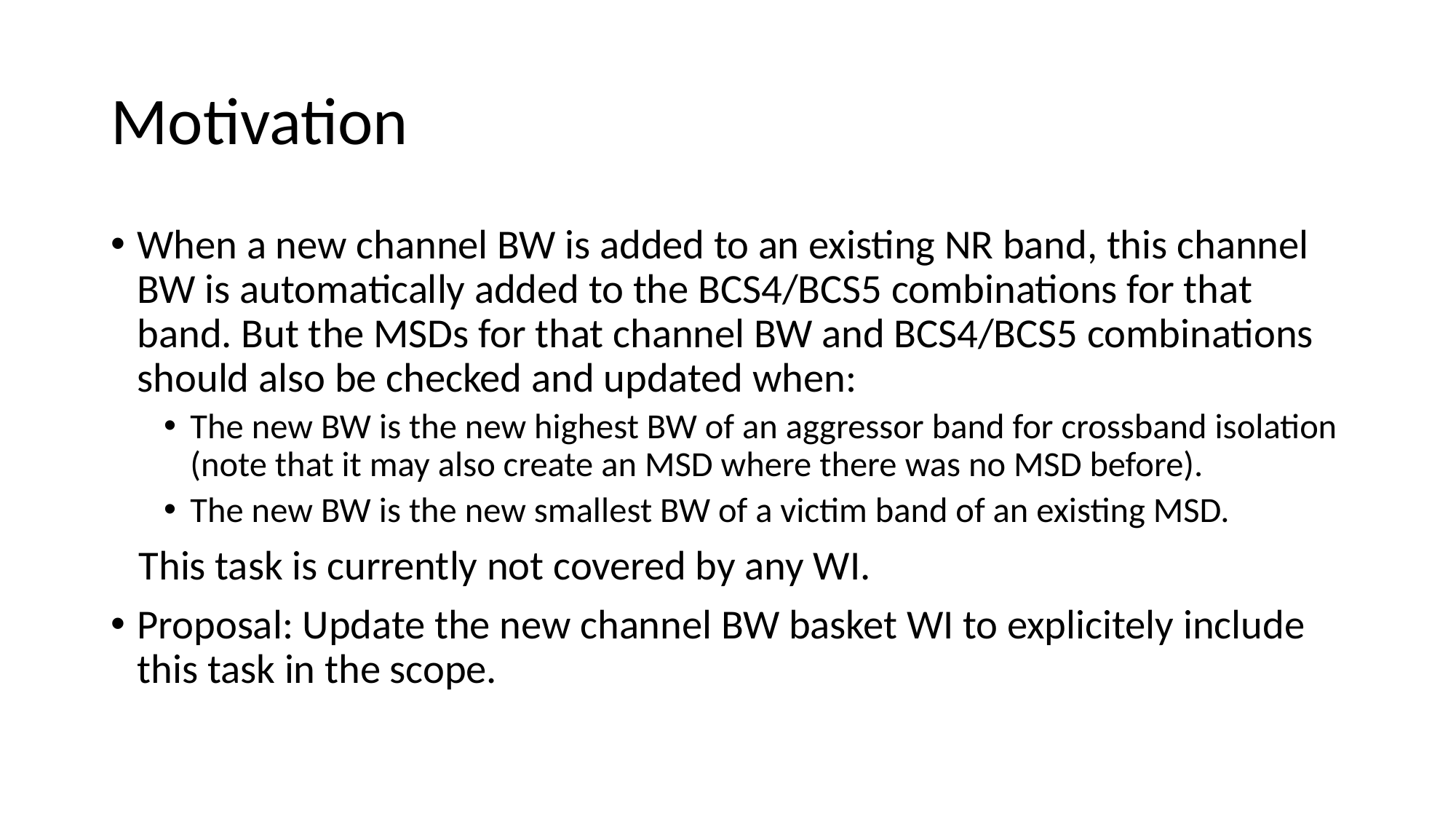

# Motivation
When a new channel BW is added to an existing NR band, this channel BW is automatically added to the BCS4/BCS5 combinations for that band. But the MSDs for that channel BW and BCS4/BCS5 combinations should also be checked and updated when:
The new BW is the new highest BW of an aggressor band for crossband isolation (note that it may also create an MSD where there was no MSD before).
The new BW is the new smallest BW of a victim band of an existing MSD.
   This task is currently not covered by any WI.
Proposal: Update the new channel BW basket WI to explicitely include this task in the scope.